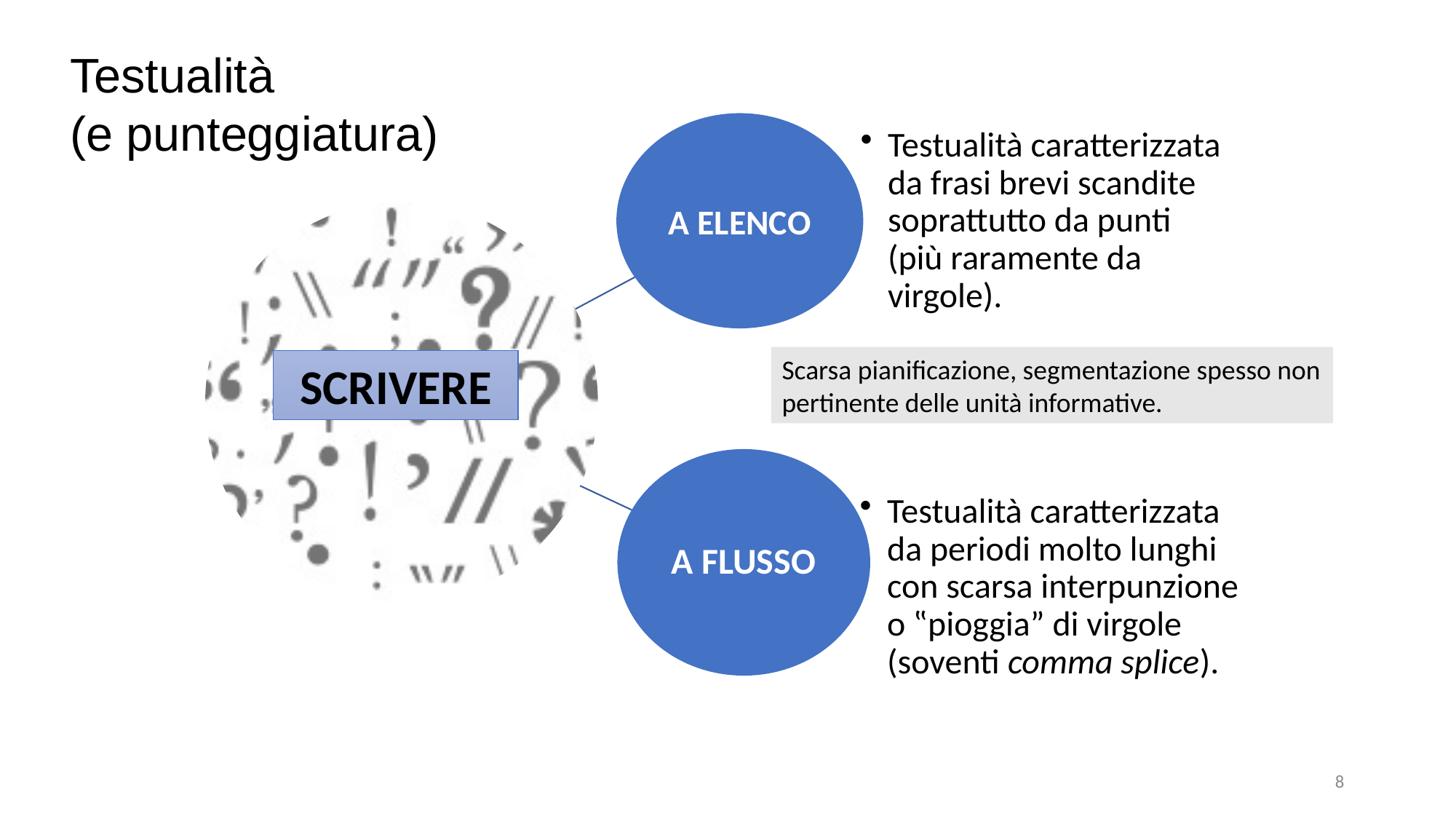

Testualità
(e punteggiatura)
A ELENCO
Testualità caratterizzata da frasi brevi scandite soprattutto da punti (più raramente da virgole).
A FLUSSO

Testualità caratterizzata da periodi molto lunghi con scarsa interpunzione o ‟pioggia” di virgole (soventi comma splice).
Scarsa pianificazione, segmentazione spesso non pertinente delle unità informative.
SCRIVERE
8